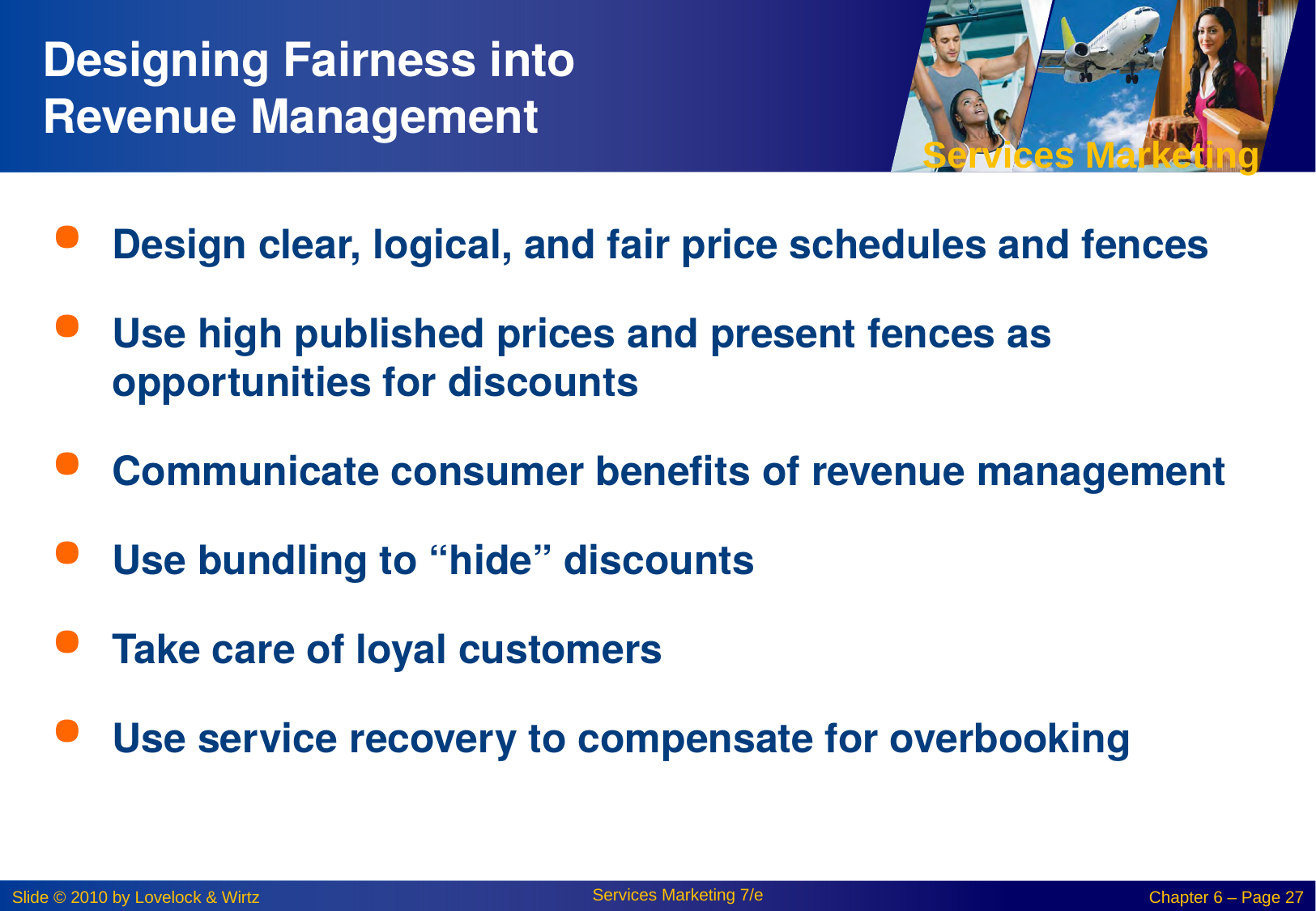

# Designing Fairness into Revenue Management
Design clear, logical, and fair price schedules and fences
Use high published prices and present fences as opportunities for discounts
Communicate consumer benefits of revenue management
Use bundling to “hide” discounts
Take care of loyal customers
Use service recovery to compensate for overbooking